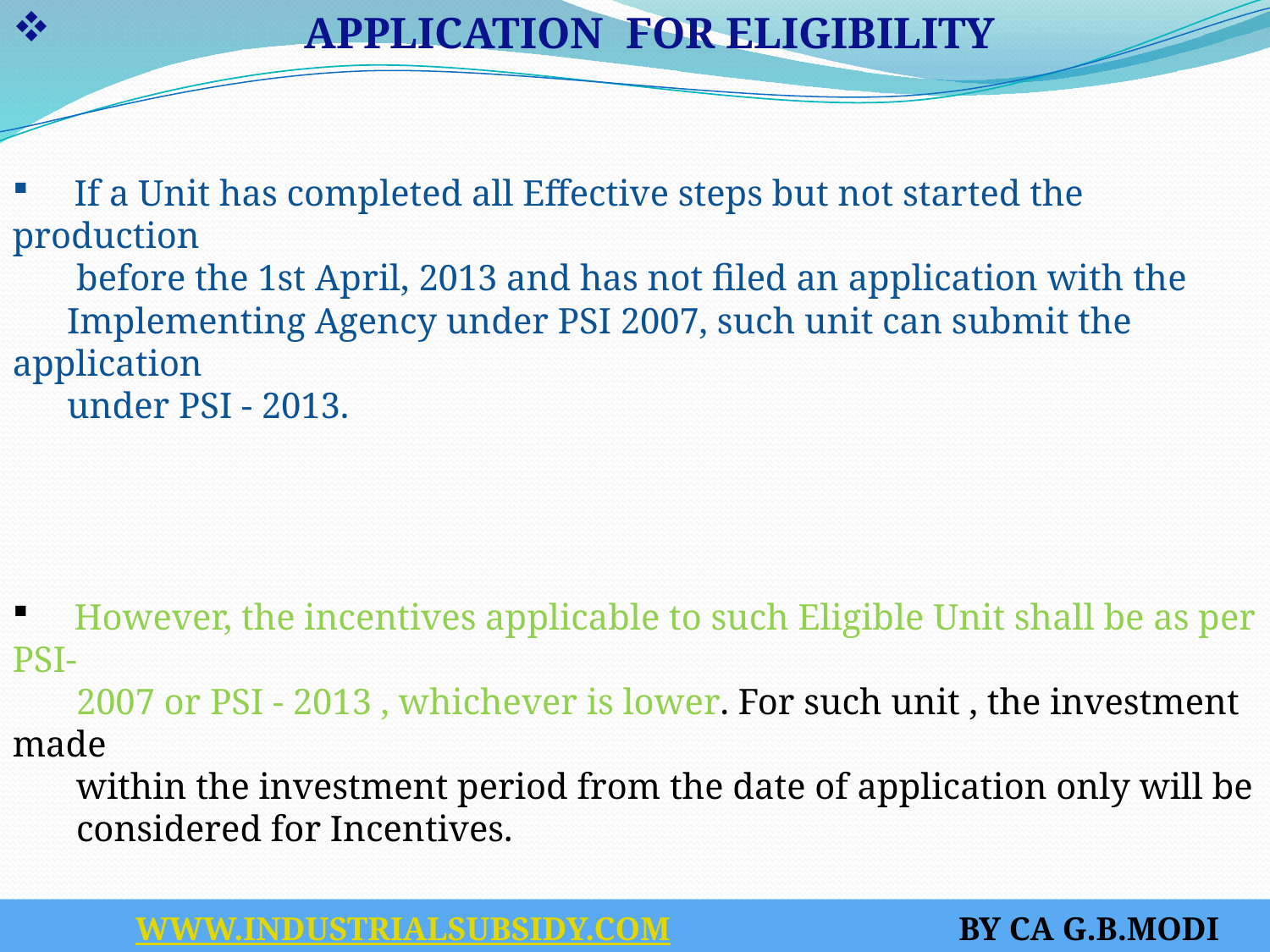

APPLICATION  FOR ELIGIBILITY

     If a Unit has completed all Effective steps but not started the production
       before the 1st April, 2013 and has not filed an application with the
      Implementing Agency under PSI 2007, such unit can submit the application
      under PSI - 2013.

     However, the incentives applicable to such Eligible Unit shall be as per PSI-
       2007 or PSI - 2013 , whichever is lower. For such unit , the investment made
       within the investment period from the date of application only will be
       considered for Incentives.

 WWW.INDUSTRIALSUBSIDY.COM                                   BY CA G.B.MODI